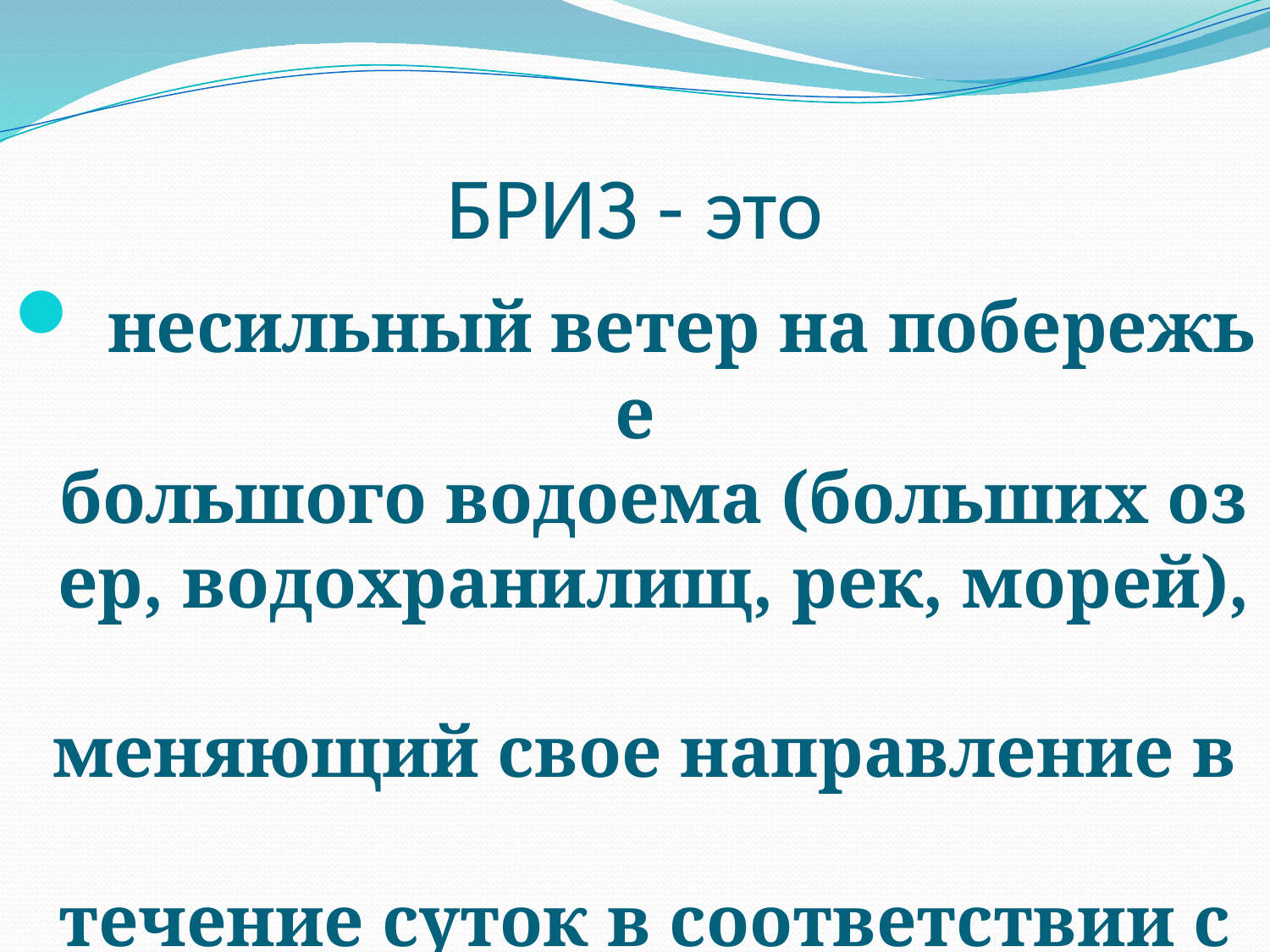

# БРИЗ - это
 несильный ветер на побережье   большого водоема (больших озер, водохранилищ, рек, морей),  меняющий свое направление в      течение суток в соответствии с       изменением направления и                 температуры.